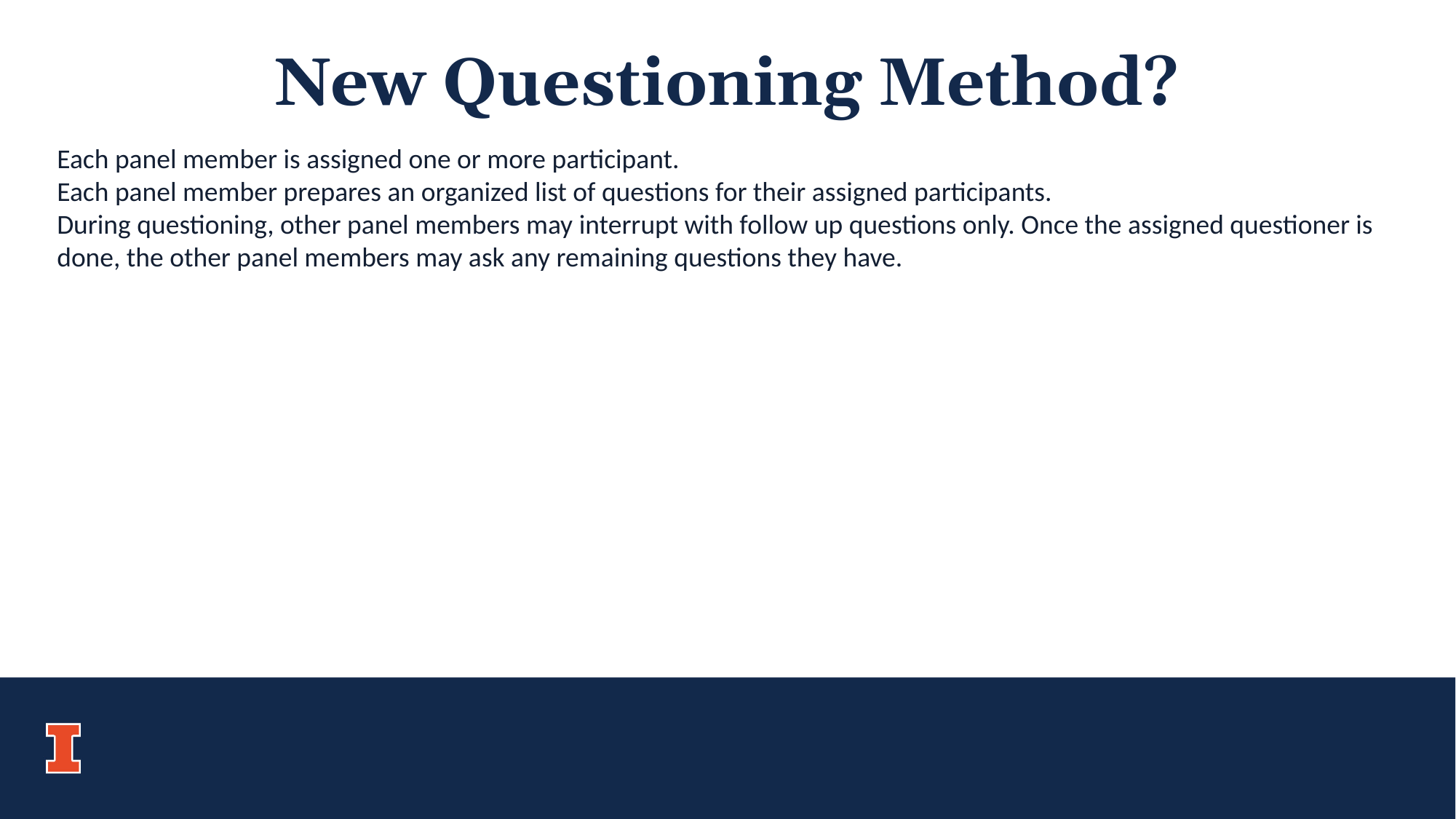

New Questioning Method?
Each panel member is assigned one or more participant.
Each panel member prepares an organized list of questions for their assigned participants.
During questioning, other panel members may interrupt with follow up questions only. Once the assigned questioner is done, the other panel members may ask any remaining questions they have.